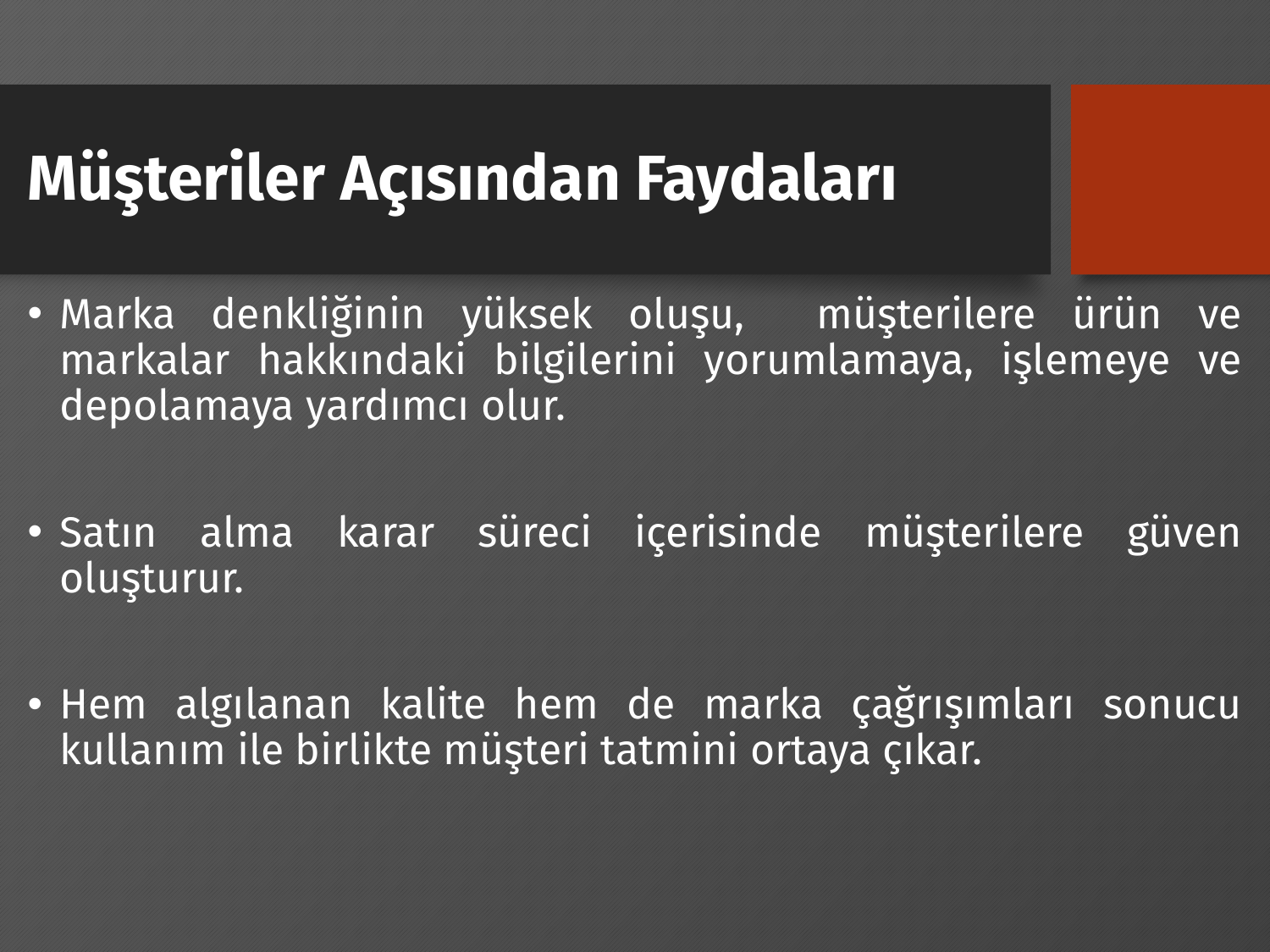

# Müşteriler Açısından Faydaları
Marka denkliğinin yüksek oluşu,  müşterilere ürün ve markalar hakkındaki bilgilerini yorumlamaya, işlemeye ve depolamaya yardımcı olur.

Satın alma karar süreci içerisinde müşterilere güven oluşturur.

Hem algılanan kalite hem de marka çağrışımları sonucu kullanım ile birlikte müşteri tatmini ortaya çıkar.